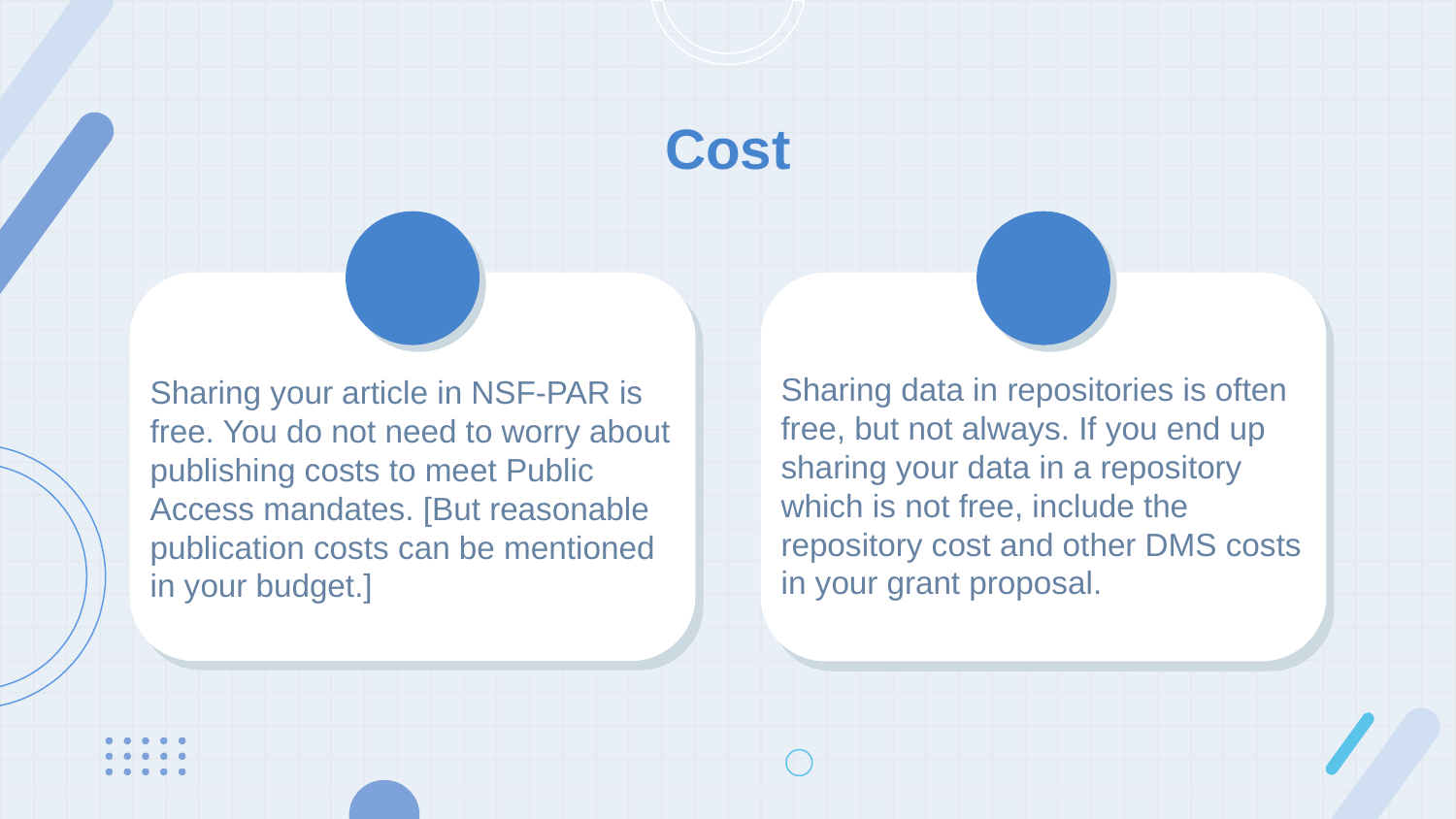

# Cost

Sharing data in repositories is often free, but not always. If you end up sharing your data in a repository which is not free, include the repository cost and other DMS costs in your grant proposal.
Sharing your article in NSF-PAR is free. You do not need to worry about publishing costs to meet Public Access mandates. [But reasonable publication costs can be mentioned in your budget.]